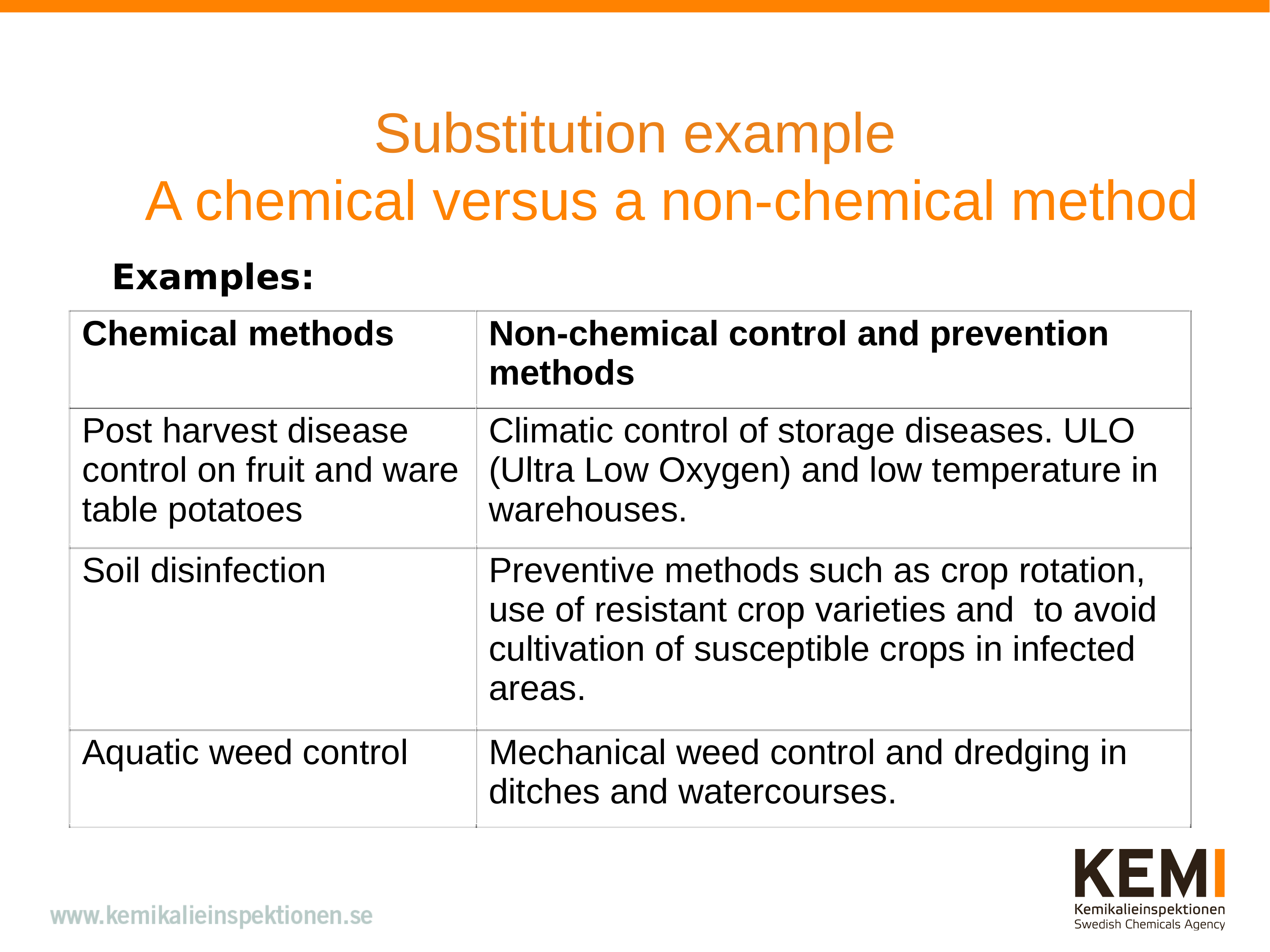

# Substitution example A chemical versus a non-chemical method
Examples:
| Chemical methods | Non-chemical control and prevention methods |
| --- | --- |
| Post harvest disease control on fruit and ware table potatoes | Climatic control of storage diseases. ULO (Ultra Low Oxygen) and low temperature in warehouses. |
| Soil disinfection | Preventive methods such as crop rotation, use of resistant crop varieties and to avoid cultivation of susceptible crops in infected areas. |
| Aquatic weed control | Mechanical weed control and dredging in ditches and watercourses. |